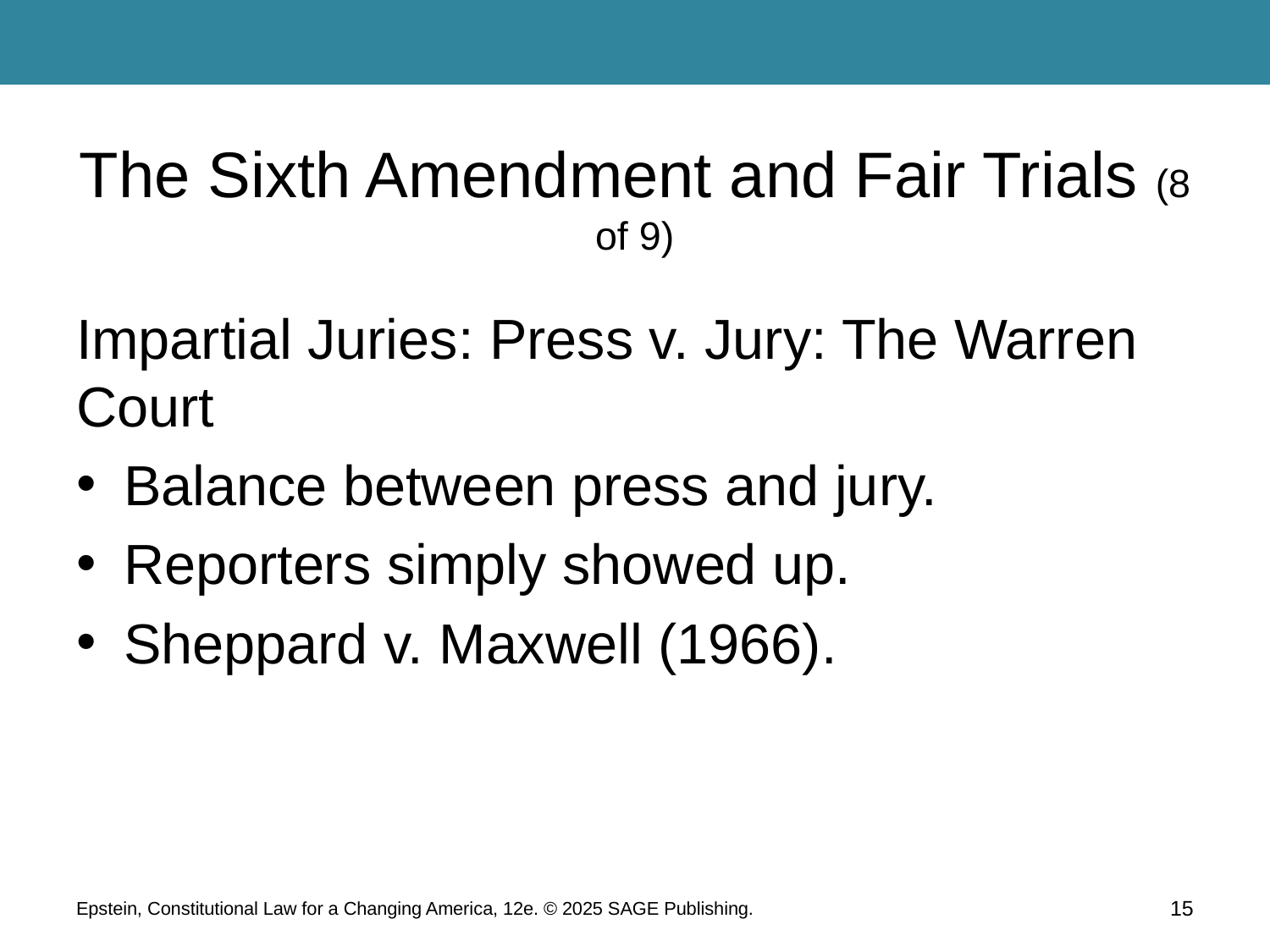

# The Sixth Amendment and Fair Trials (8 of 9)
Impartial Juries: Press v. Jury: The Warren Court
Balance between press and jury.
Reporters simply showed up.
Sheppard v. Maxwell (1966).
Epstein, Constitutional Law for a Changing America, 12e. © 2025 SAGE Publishing.
15